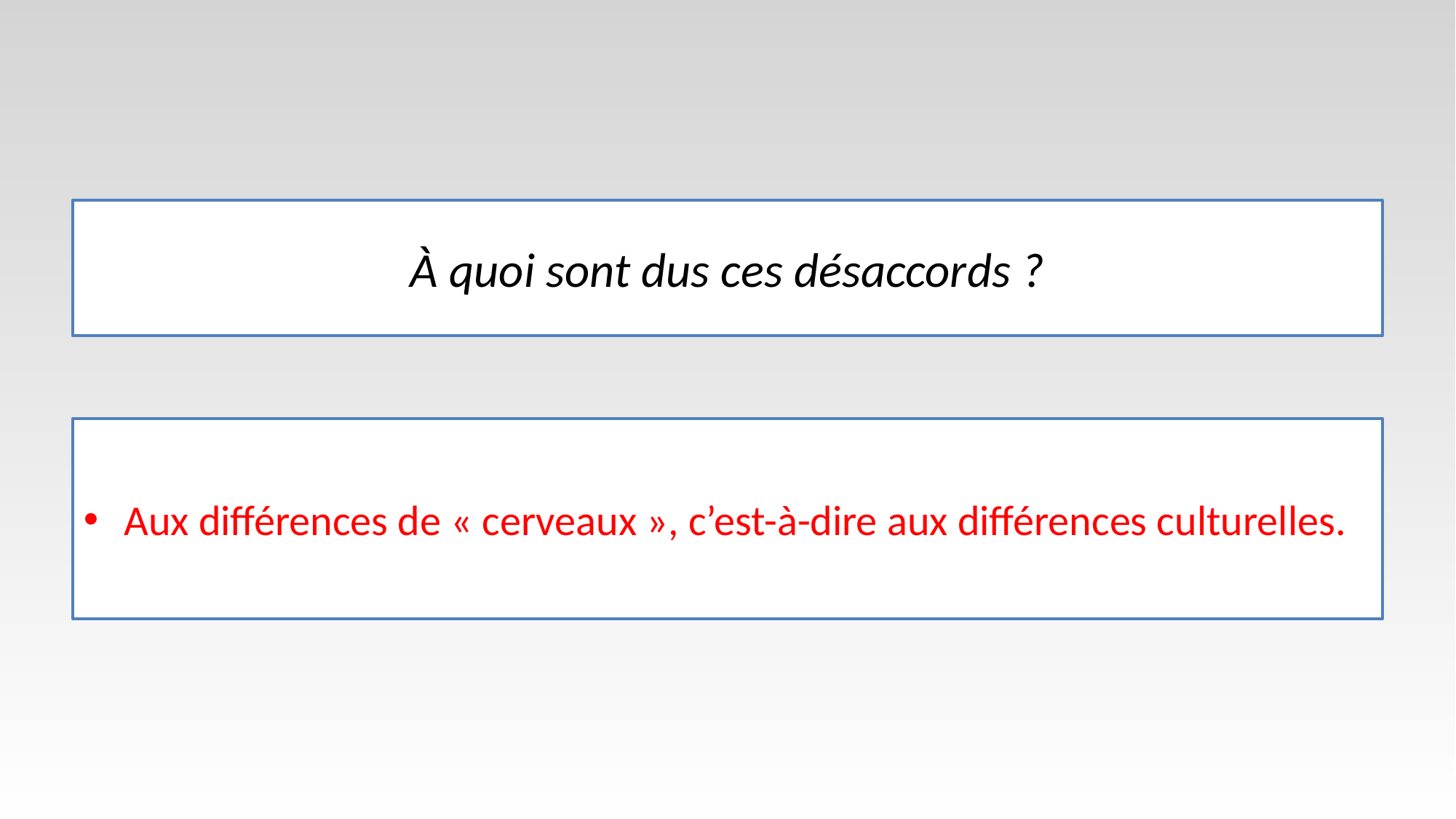

# À quoi sont dus ces désaccords ?
 Aux différences de « cerveaux », c’est-à-dire aux différences culturelles.